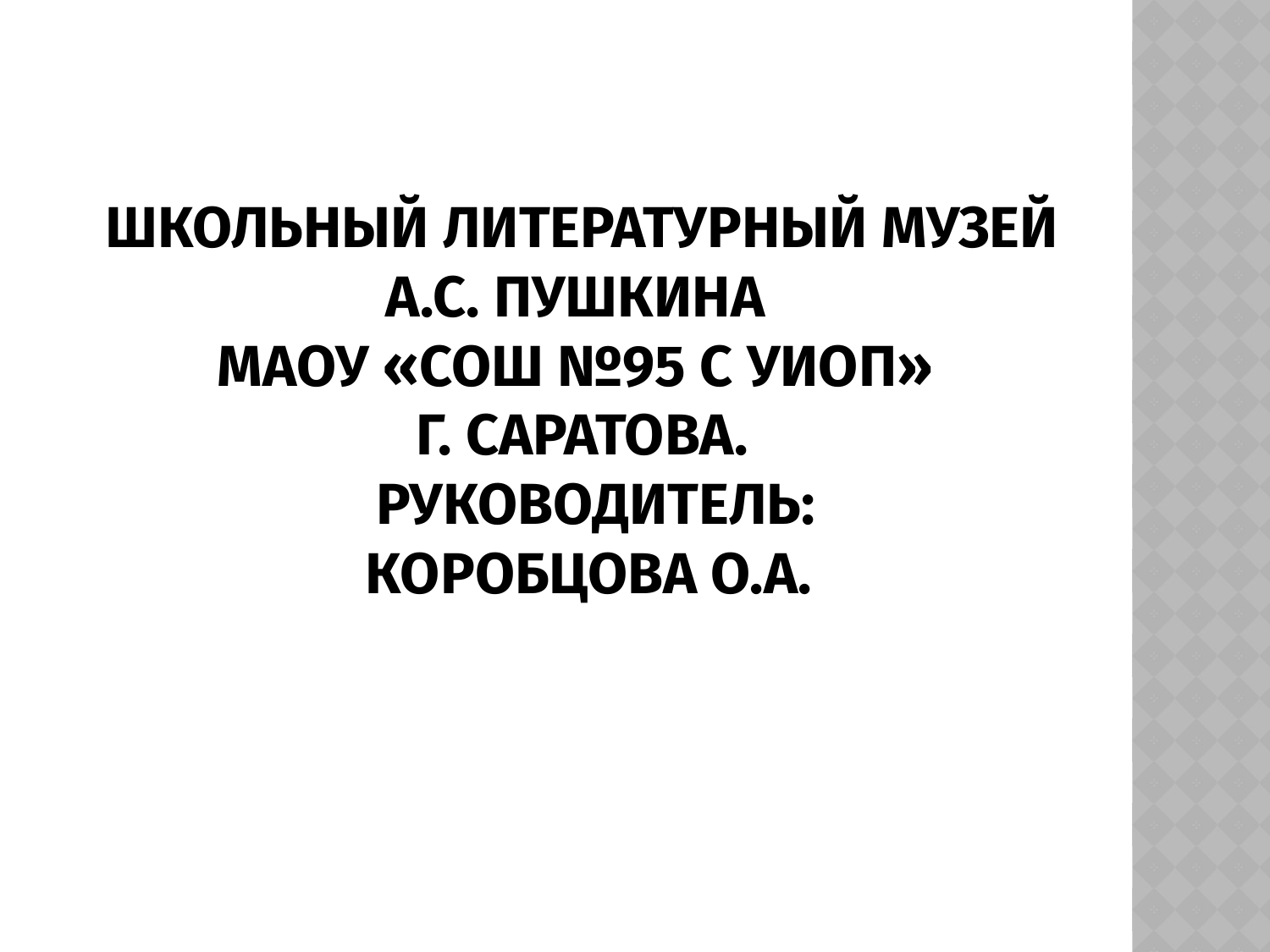

# Школьный литературный музей А.С. Пушкина МАОУ «СОШ №95 с УИОП» г. Саратова. Руководитель: Коробцова О.А.